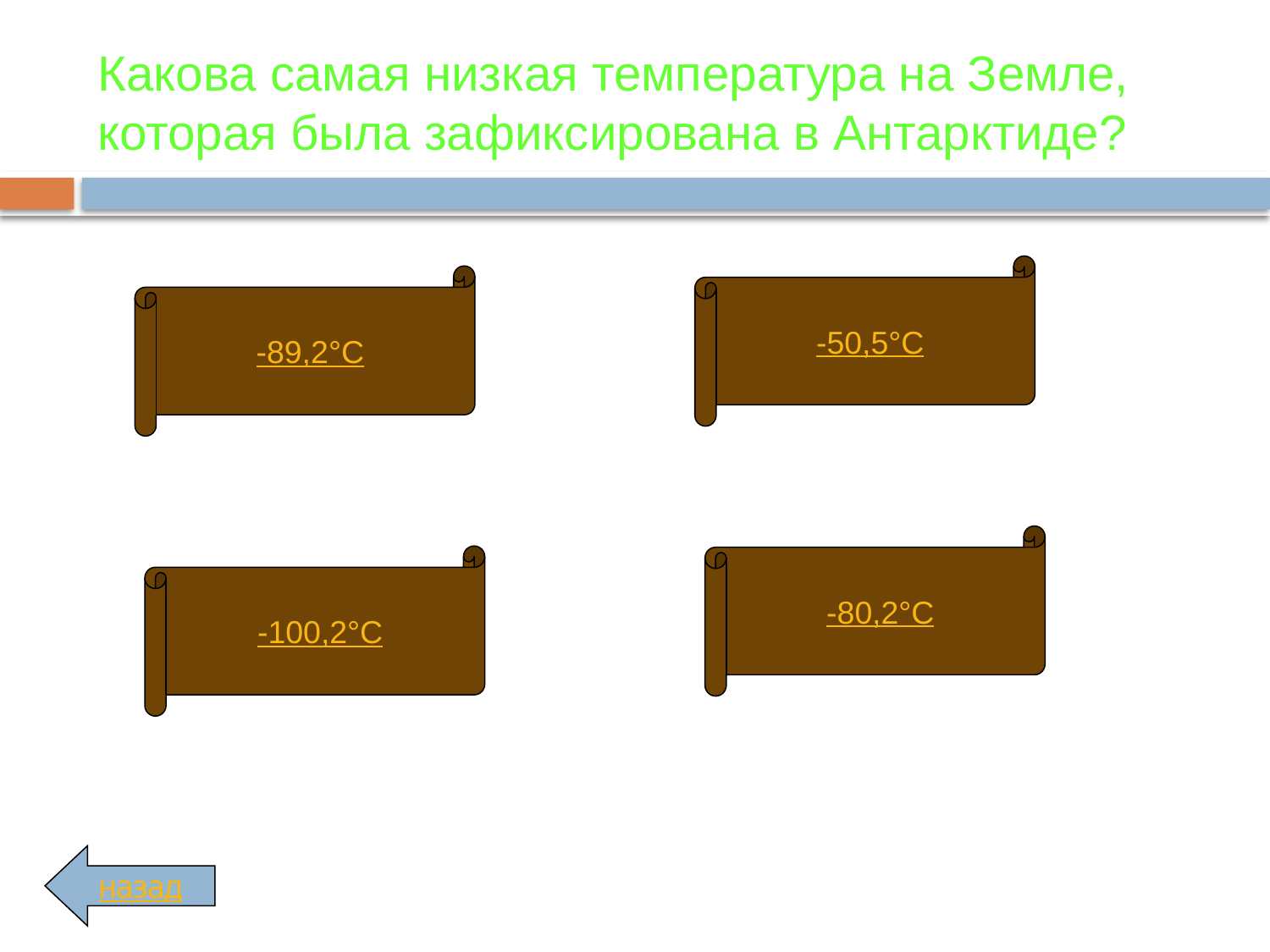

# Какова самая низкая температура на Земле, которая была зафиксирована в Антарктиде?
-50,5°С
-89,2°С
-80,2°С
-100,2°С
назад